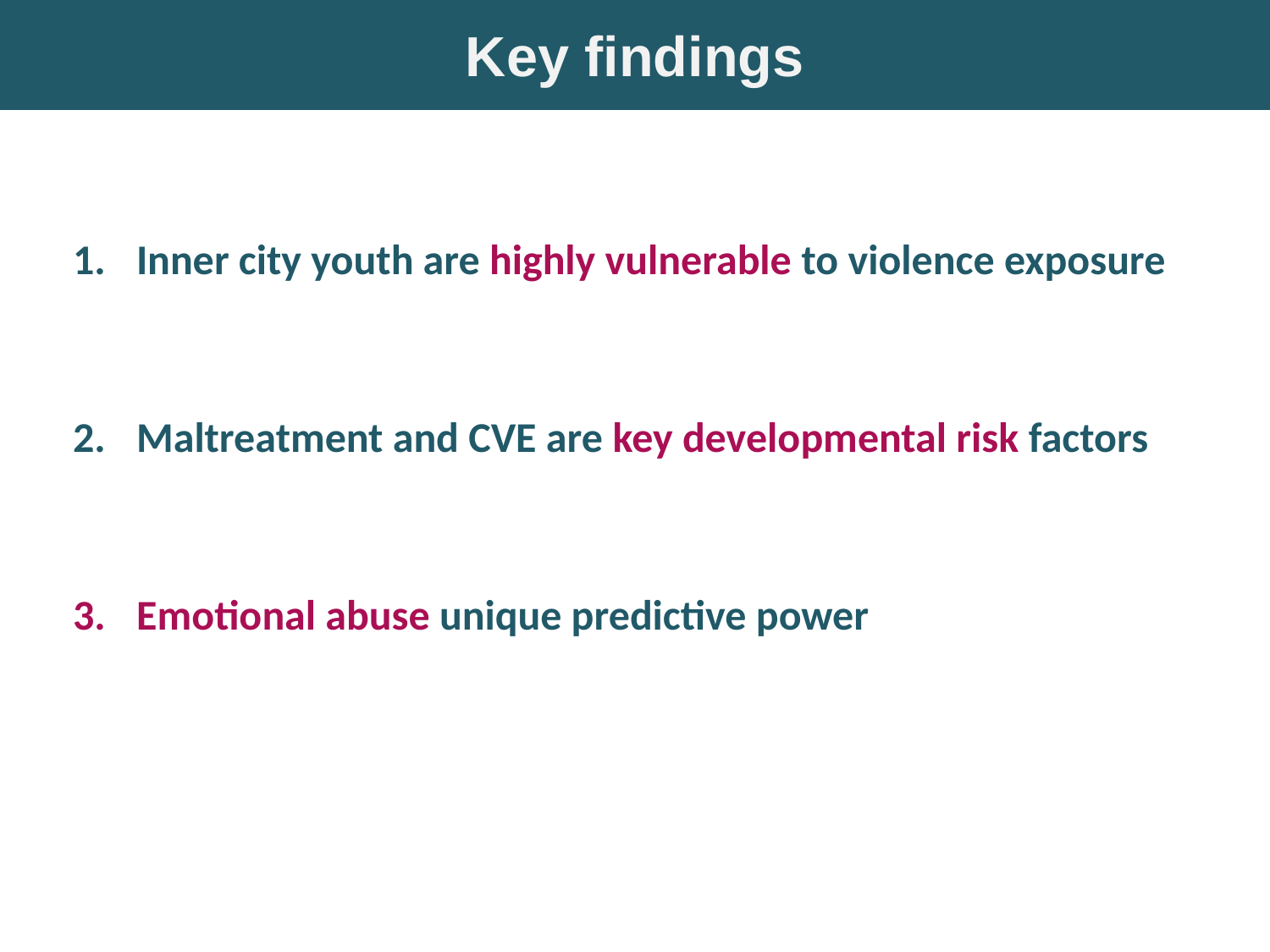

Key findings
Inner city youth are highly vulnerable to violence exposure

Maltreatment and CVE are key developmental risk factors

Emotional abuse unique predictive power